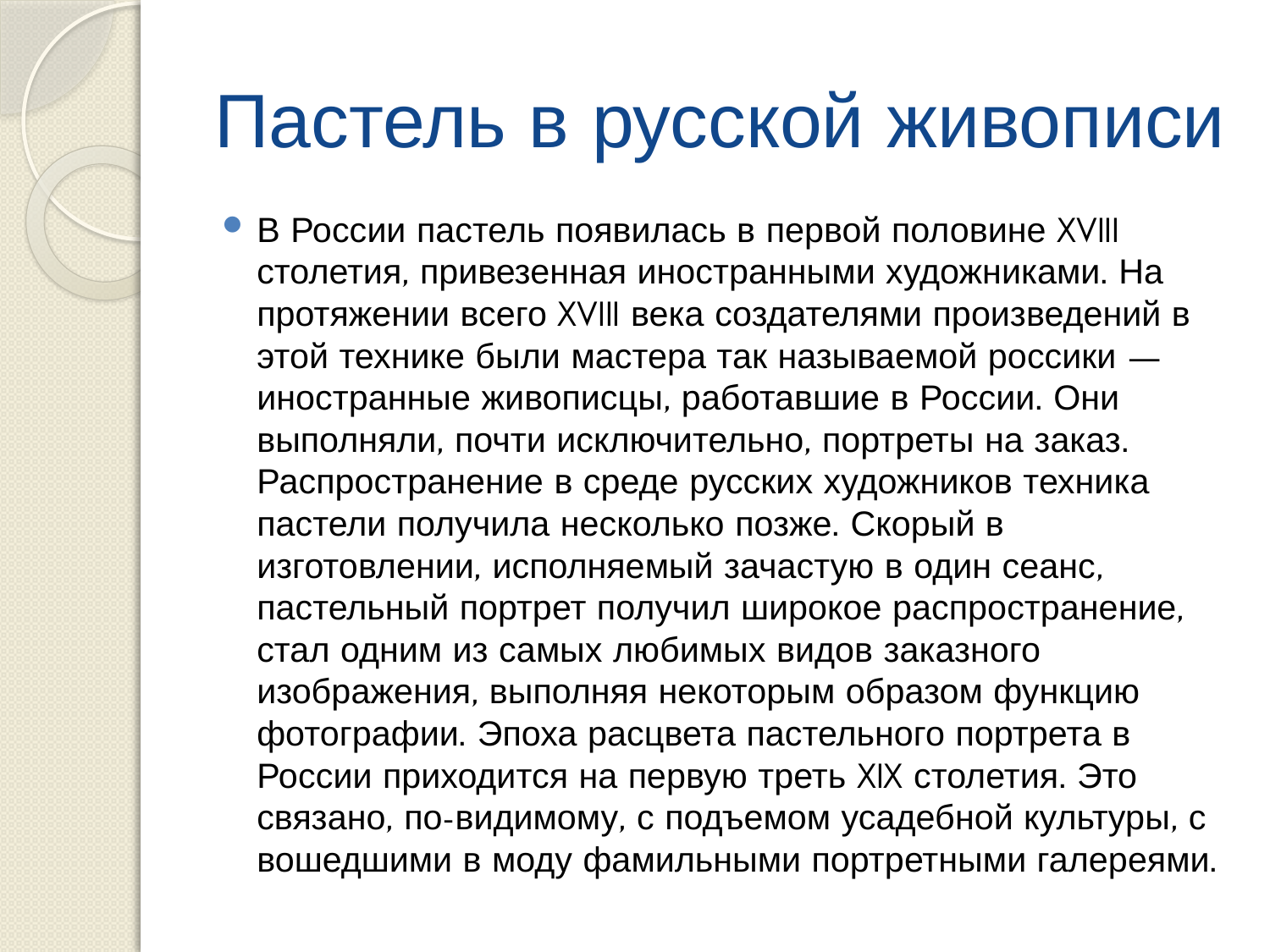

# Пастель в русской живописи
В России пастель появилась в первой половине XVIII столетия, привезенная иностранными художниками. На протяжении всего XVIII века создателями произведений в этой технике были мастера так называемой россики — иностранные живописцы, работавшие в России. Они выполняли, почти исключительно, портреты на заказ. Распространение в среде русских художников техника пастели получила несколько позже. Скорый в изготовлении, исполняемый зачастую в один сеанс, пастельный портрет получил широкое распространение, стал одним из самых любимых видов заказного изображения, выполняя некоторым образом функцию фотографии. Эпоха расцвета пастельного портрета в России приходится на первую треть XIX столетия. Это связано, по-видимому, с подъемом усадебной культуры, с вошедшими в моду фамильными портретными галереями.